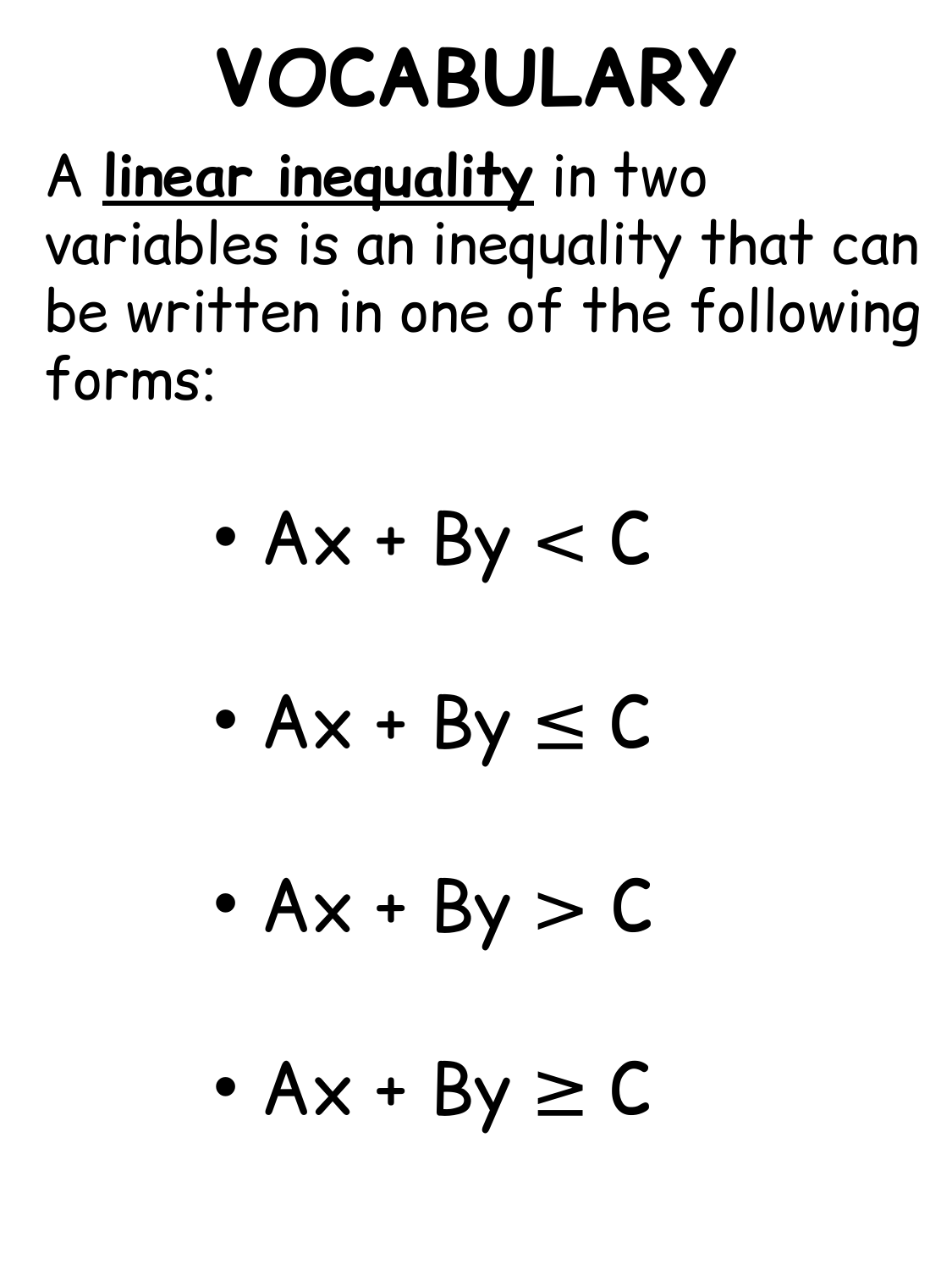

VOCABULARY
# A linear inequality in two variables is an inequality that can be written in one of the following forms:
Ax + By < C
Ax + By ≤ C
Ax + By > C
Ax + By ≥ C